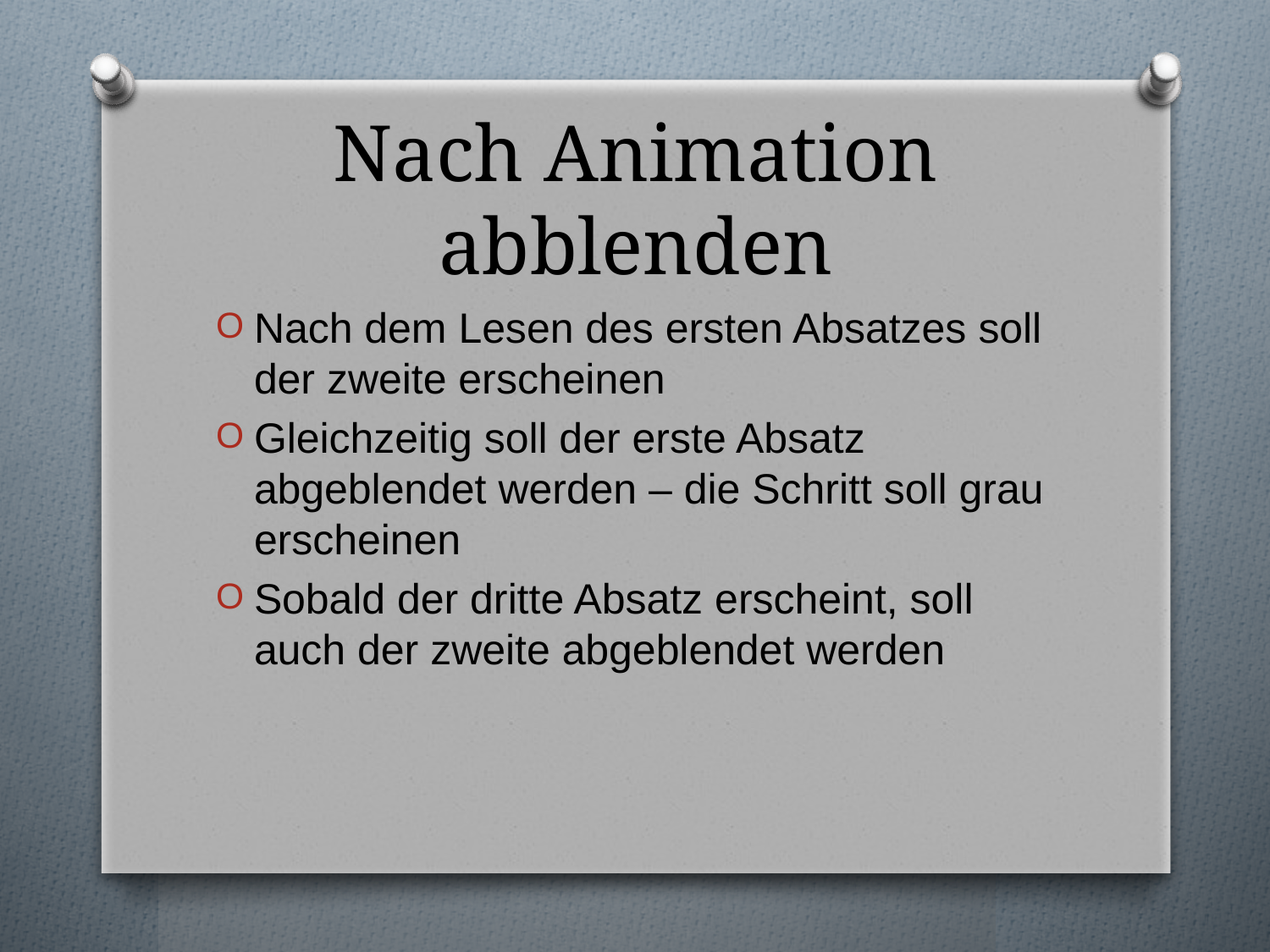

# Nach Animation abblenden
Nach dem Lesen des ersten Absatzes soll der zweite erscheinen
Gleichzeitig soll der erste Absatz abgeblendet werden – die Schritt soll grau erscheinen
Sobald der dritte Absatz erscheint, soll auch der zweite abgeblendet werden